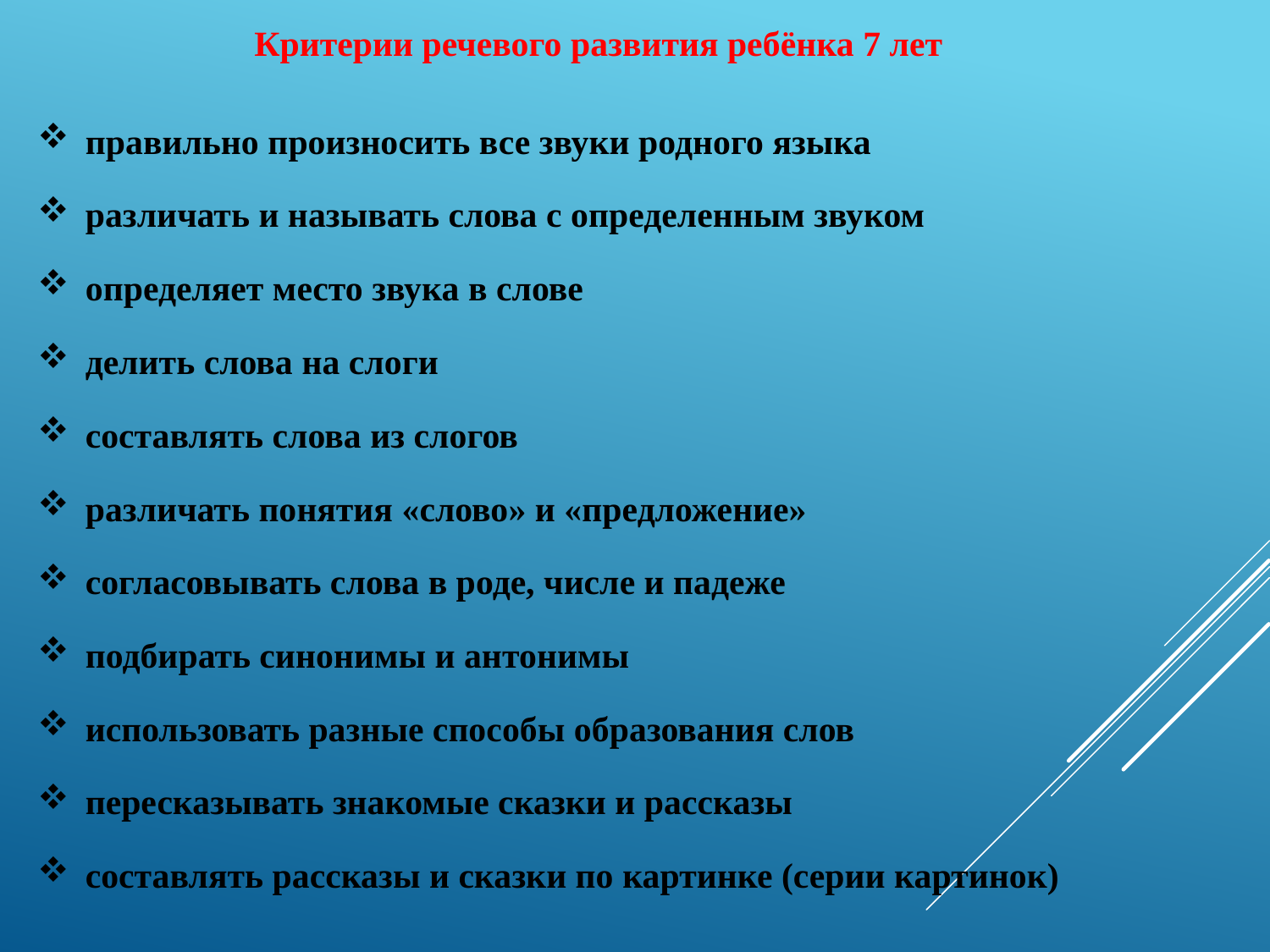

# Критерии речевого развития ребёнка 7 лет
правильно произносить все звуки родного языка
различать и называть слова с определенным звуком
определяет место звука в слове
делить слова на слоги
составлять слова из слогов
различать понятия «слово» и «предложение»
согласовывать слова в роде, числе и падеже
подбирать синонимы и антонимы
использовать разные способы образования слов
пересказывать знакомые сказки и рассказы
составлять рассказы и сказки по картинке (серии картинок)